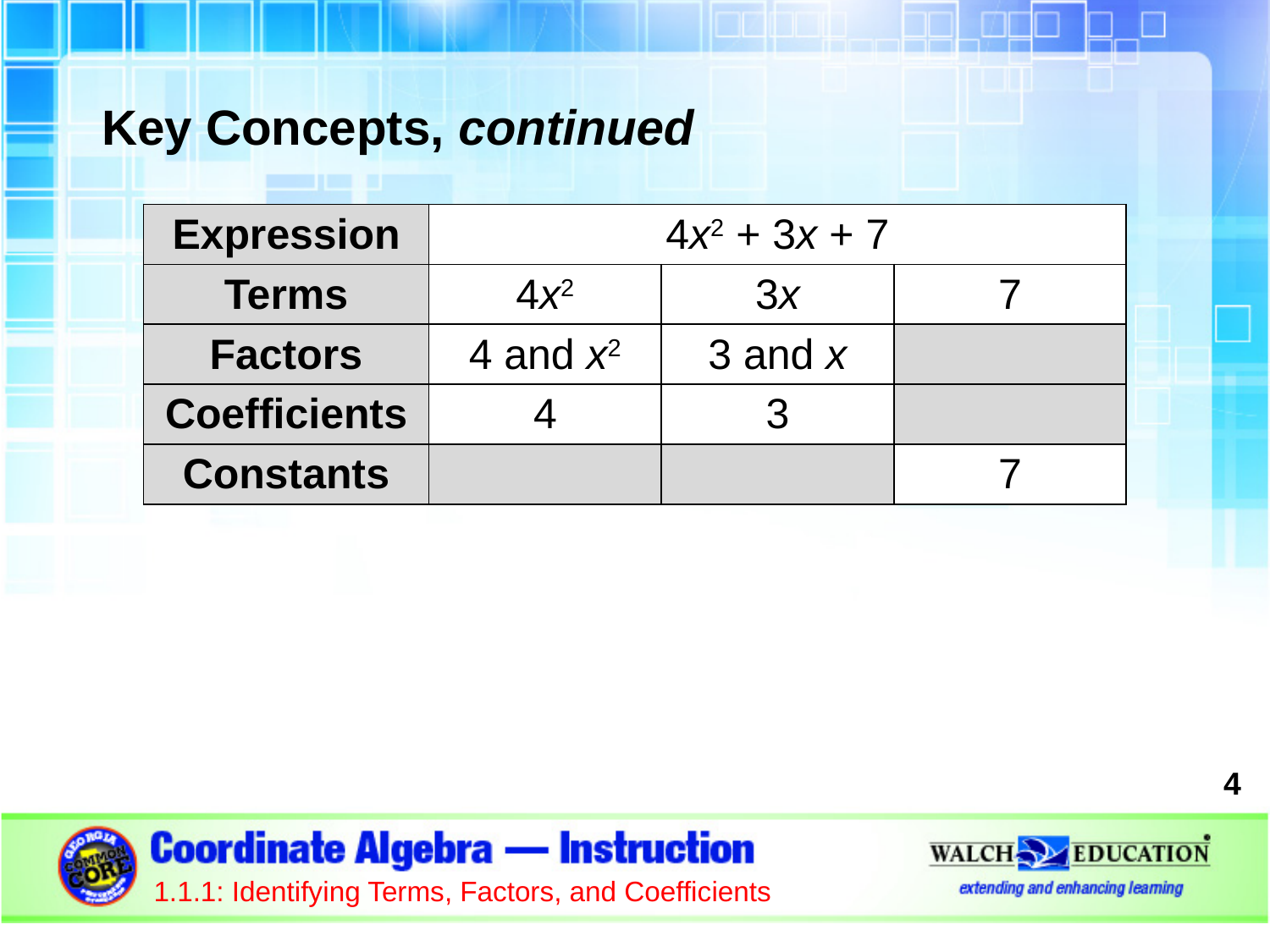

Key Concepts, continued

| Expression | 4x2 + 3x + 7 |  |  |
| --- | --- | --- | --- |
| Terms | 4x2 | 3x | 7 |
| Factors | 4 and x2 | 3 and x |  |
| Coefficients | 4 | 3 |  |
| Constants |  |  | 7 |
4
1.1.1: Identifying Terms, Factors, and Coefficients